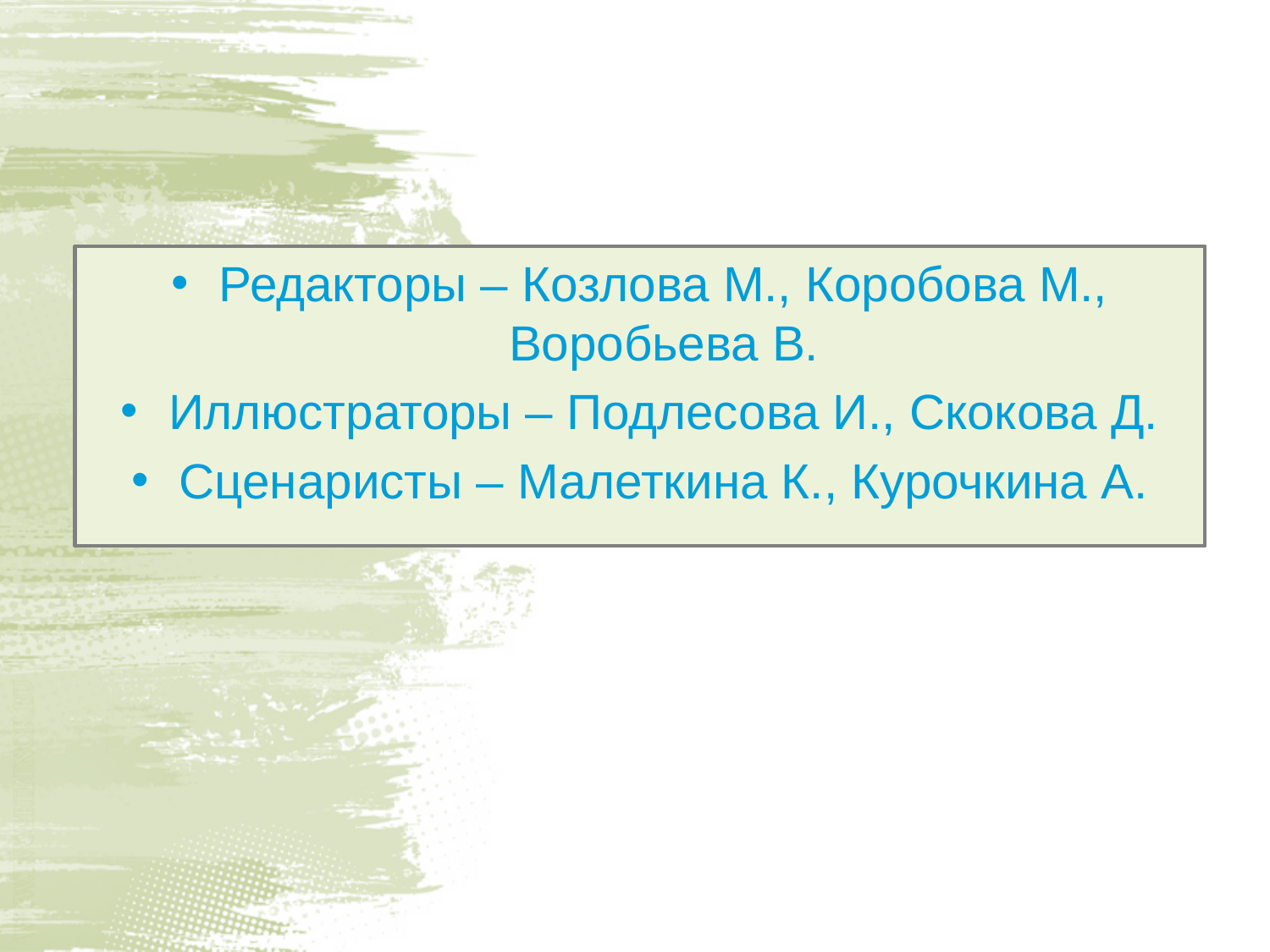

Редакторы – Козлова М., Коробова М., Воробьева В.
Иллюстраторы – Подлесова И., Скокова Д.
Сценаристы – Малеткина К., Курочкина А.